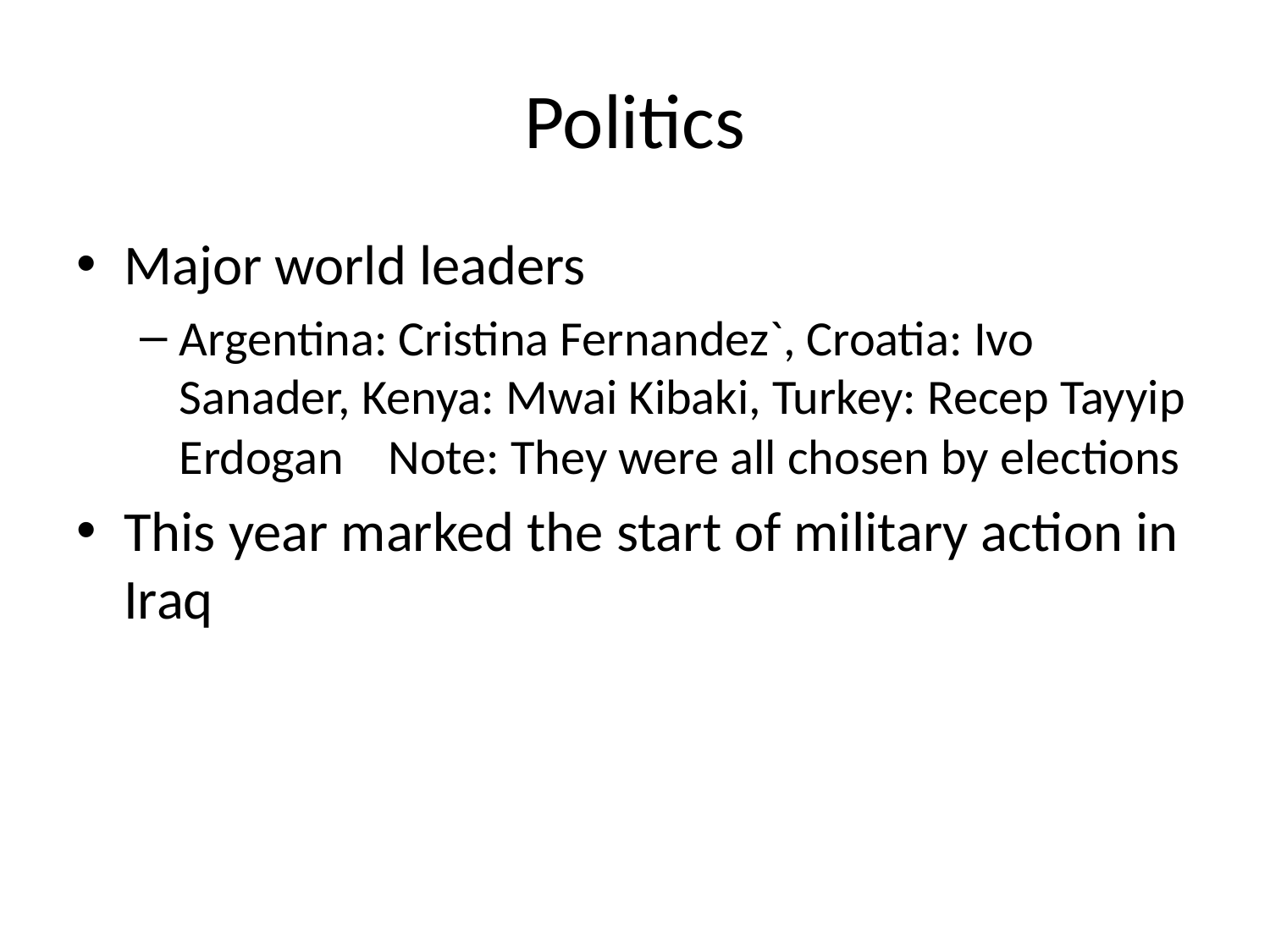

# Politics
Major world leaders
Argentina: Cristina Fernandez`, Croatia: Ivo Sanader, Kenya: Mwai Kibaki, Turkey: Recep Tayyip Erdogan    Note: They were all chosen by elections
This year marked the start of military action in Iraq